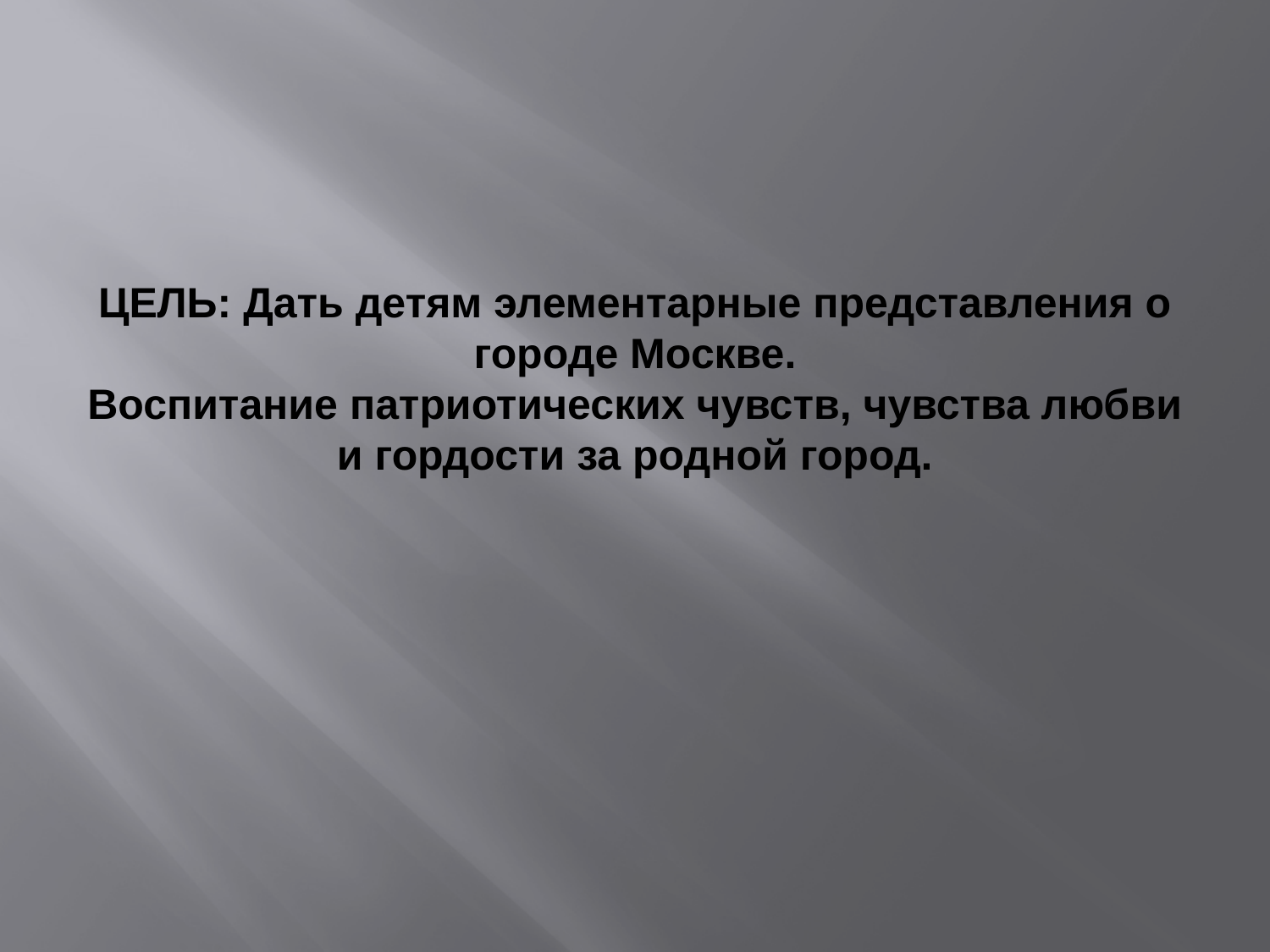

# ЦЕЛЬ: Дать детям элементарные представления о городе Москве. Воспитание патриотических чувств, чувства любви и гордости за родной город.